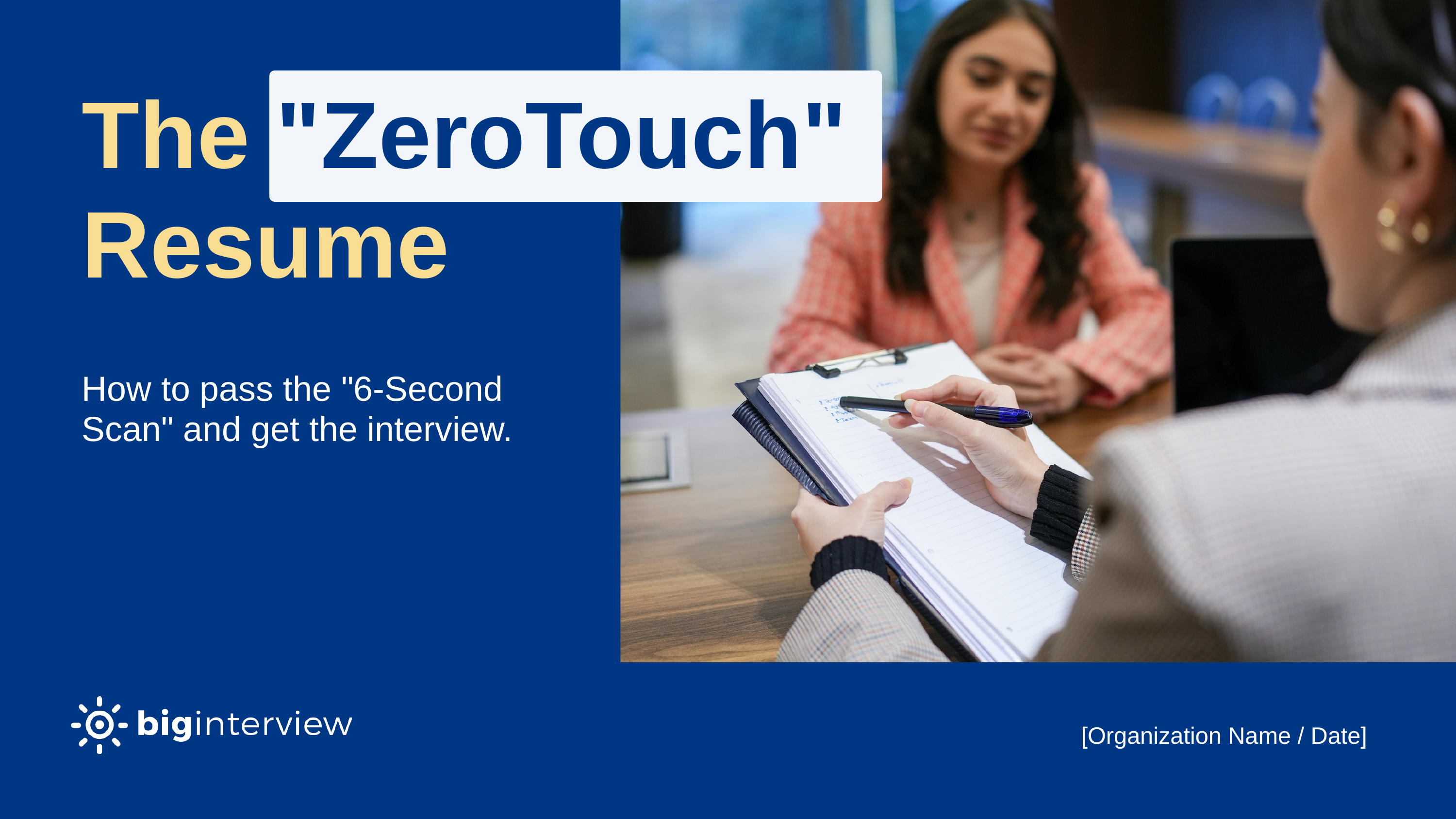

The "ZeroTouch" Resume
How to pass the "6-Second Scan" and get the interview.

[Organization Name / Date]